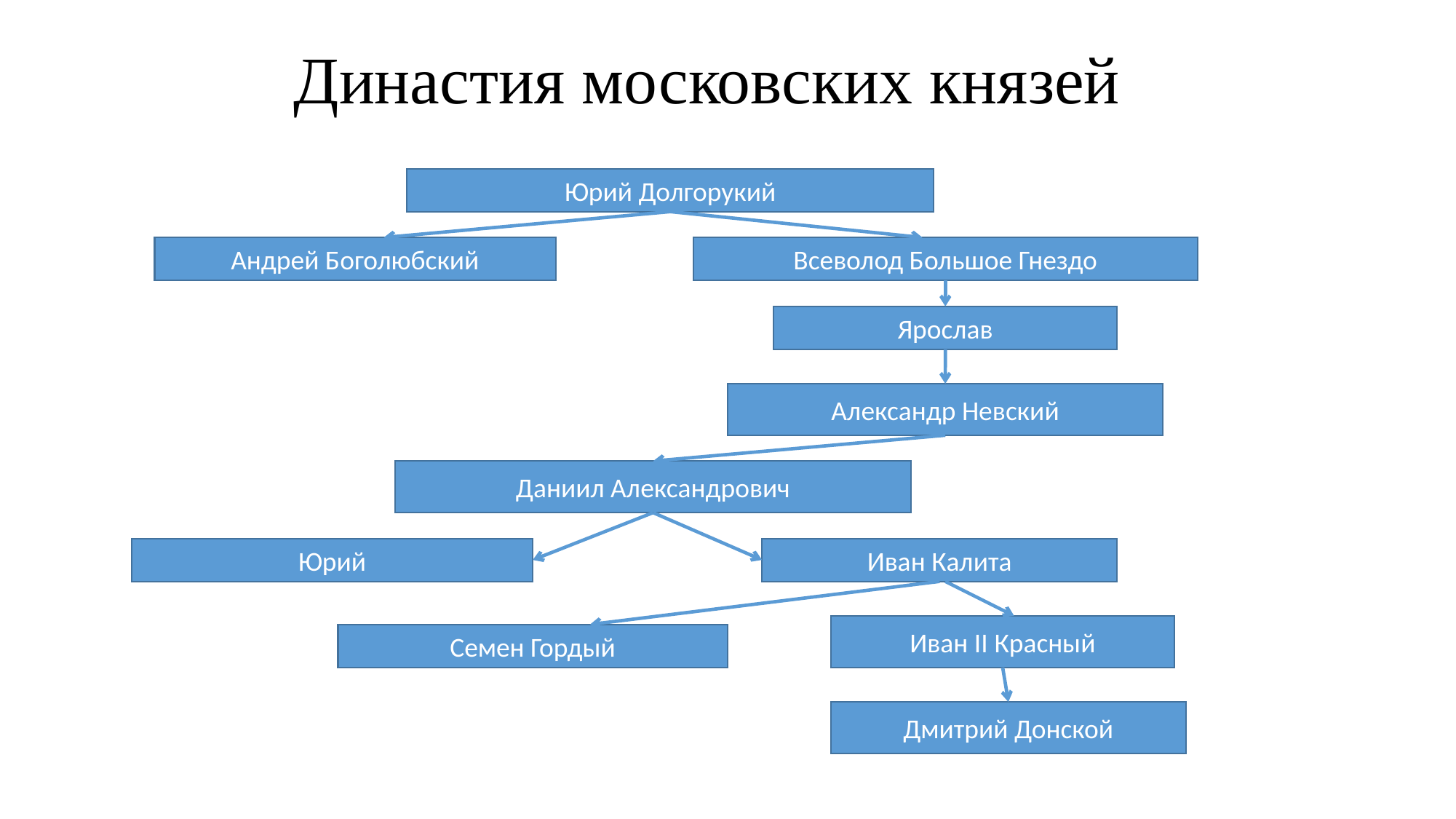

# Династия московских князей
Юрий Долгорукий
Андрей Боголюбский
Всеволод Большое Гнездо
Ярослав
Александр Невский
Даниил Александрович
Юрий
Иван Калита
Иван II Красный
Семен Гордый
Дмитрий Донской